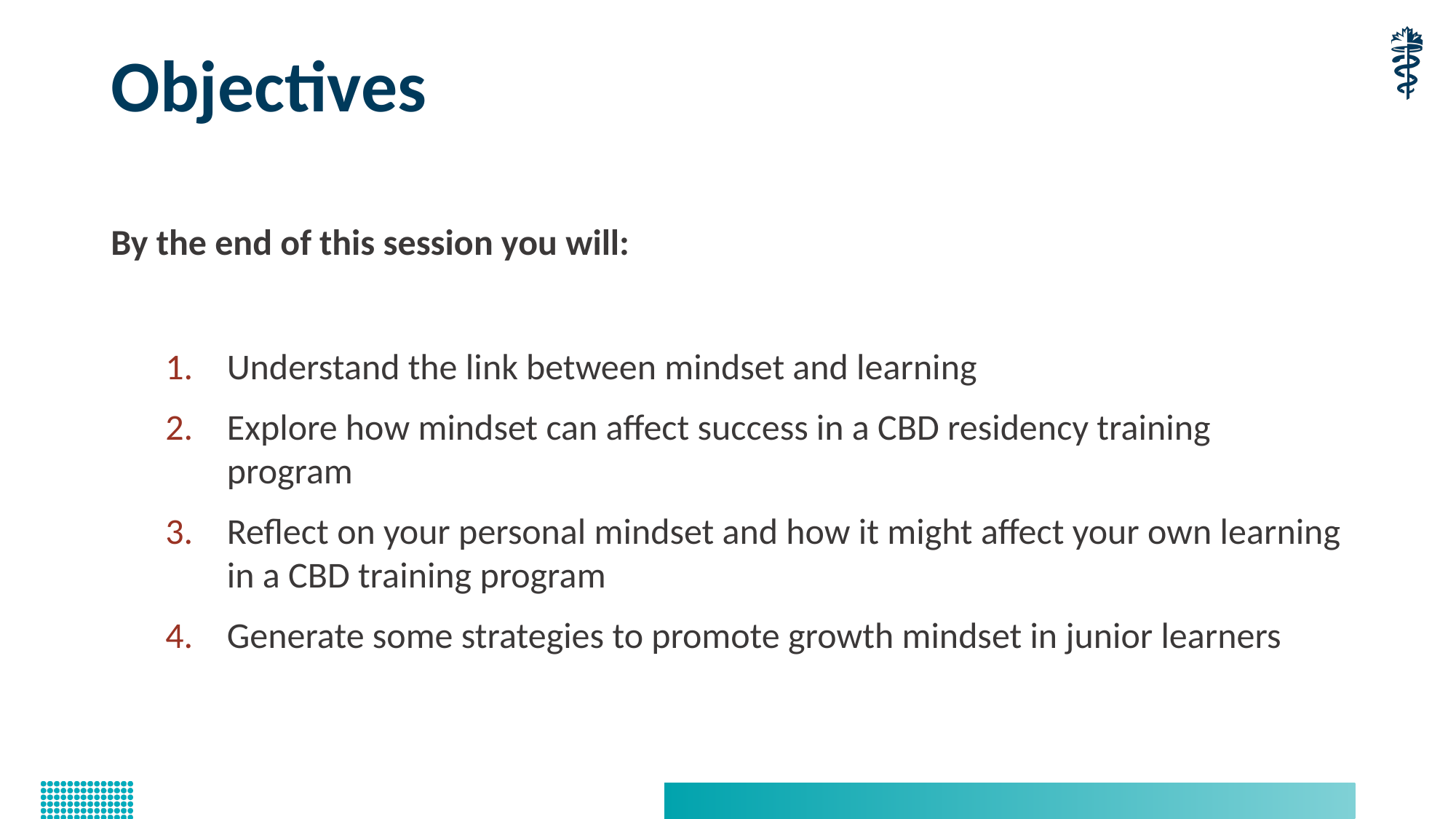

# Objectives
By the end of this session you will:

Understand the link between mindset and learning
Explore how mindset can affect success in a CBD residency training program
Reflect on your personal mindset and how it might affect your own learning in a CBD training program
Generate some strategies to promote growth mindset in junior learners